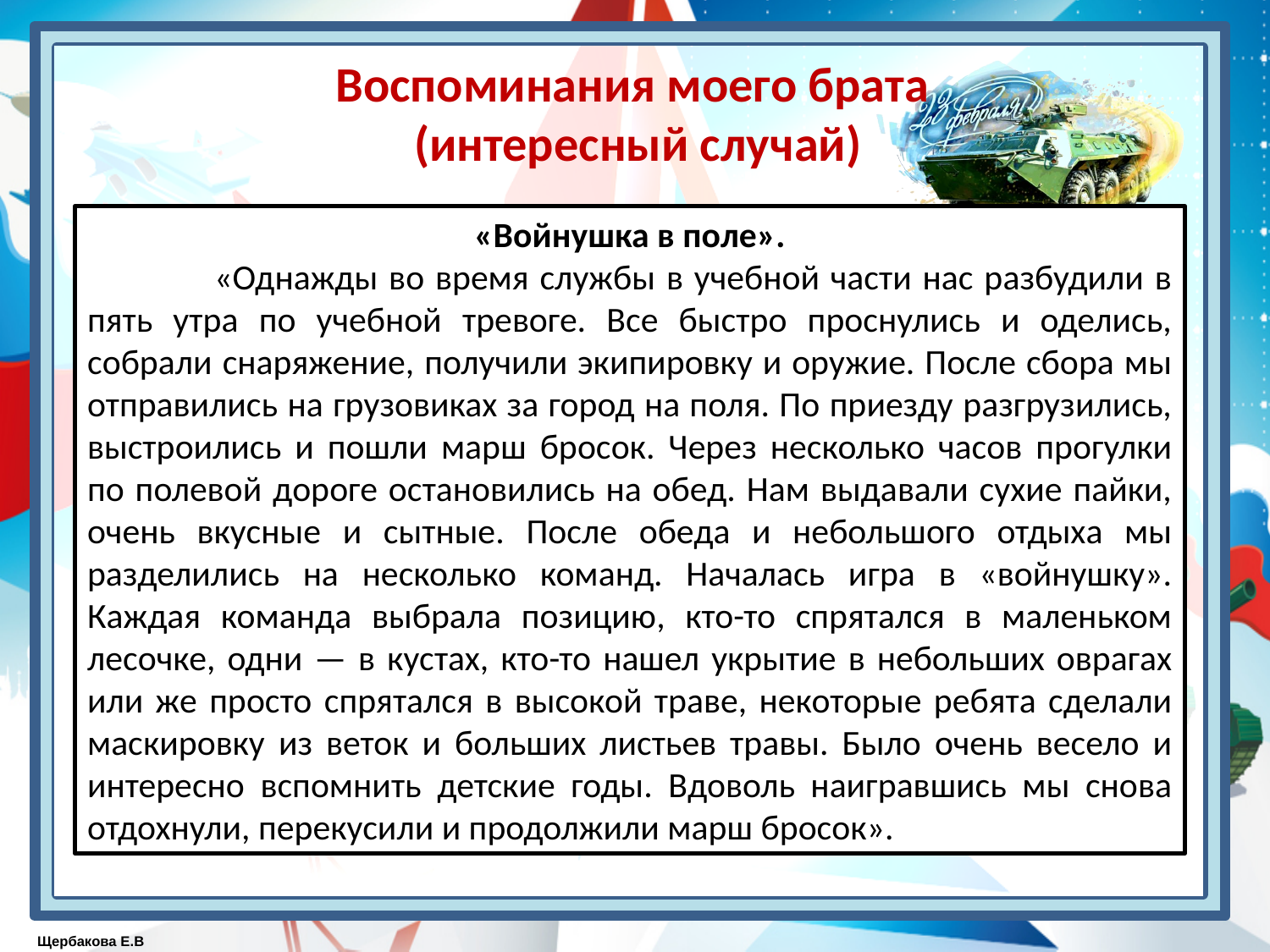

Воспоминания моего брата
(интересный случай)
«Войнушка в поле».
	«Однажды во время службы в учебной части нас разбудили в пять утра по учебной тревоге. Все быстро проснулись и оделись, собрали снаряжение, получили экипировку и оружие. После сбора мы отправились на грузовиках за город на поля. По приезду разгрузились, выстроились и пошли марш бросок. Через несколько часов прогулки по полевой дороге остановились на обед. Нам выдавали сухие пайки, очень вкусные и сытные. После обеда и небольшого отдыха мы разделились на несколько команд. Началась игра в «войнушку». Каждая команда выбрала позицию, кто-то спрятался в маленьком лесочке, одни — в кустах, кто-то нашел укрытие в небольших оврагах или же просто спрятался в высокой траве, некоторые ребята сделали маскировку из веток и больших листьев травы. Было очень весело и интересно вспомнить детские годы. Вдоволь наигравшись мы снова отдохнули, перекусили и продолжили марш бросок».